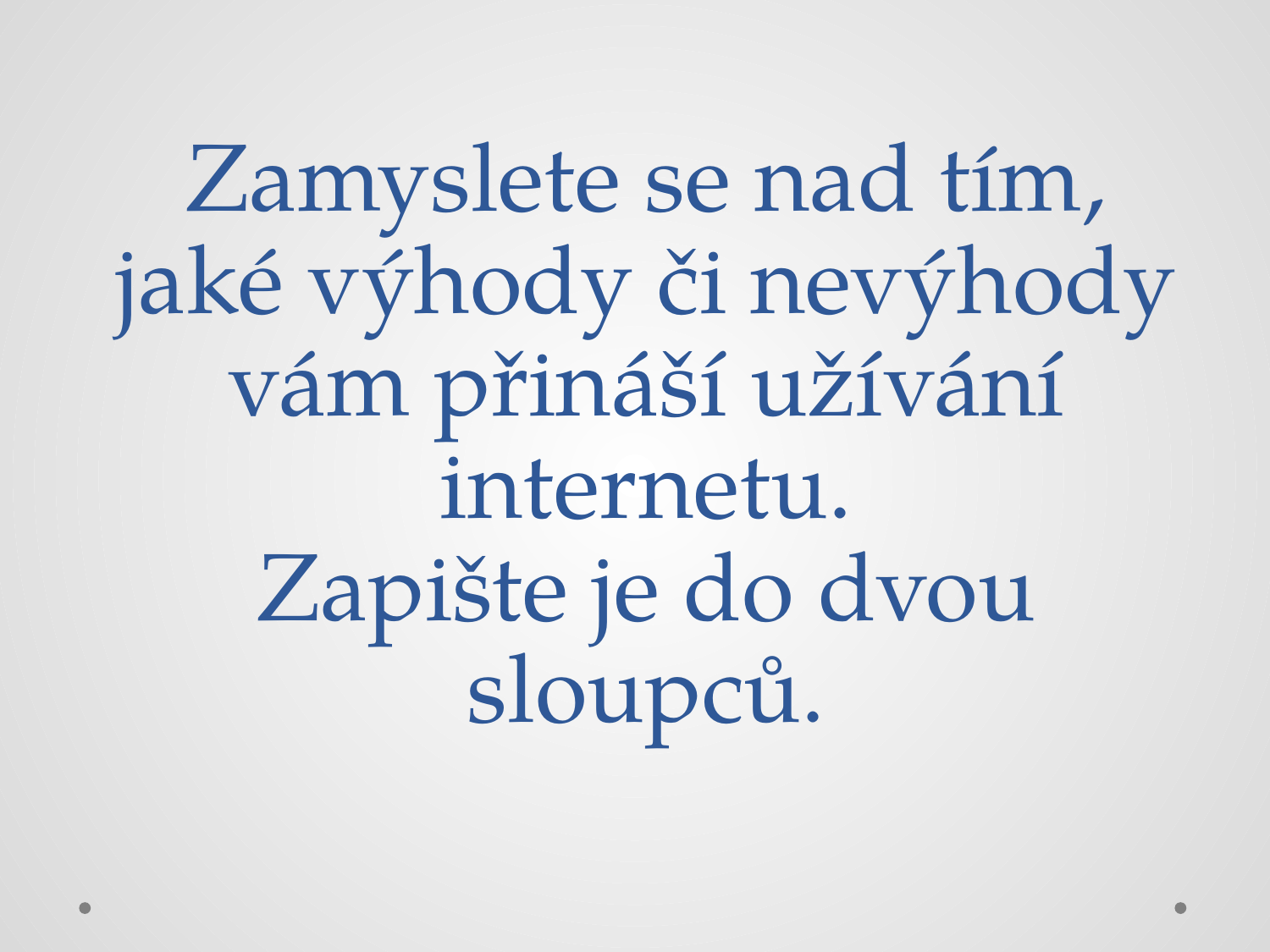

# Zamyslete se nad tím, jaké výhody či nevýhody vám přináší užívání internetu. Zapište je do dvou sloupců.